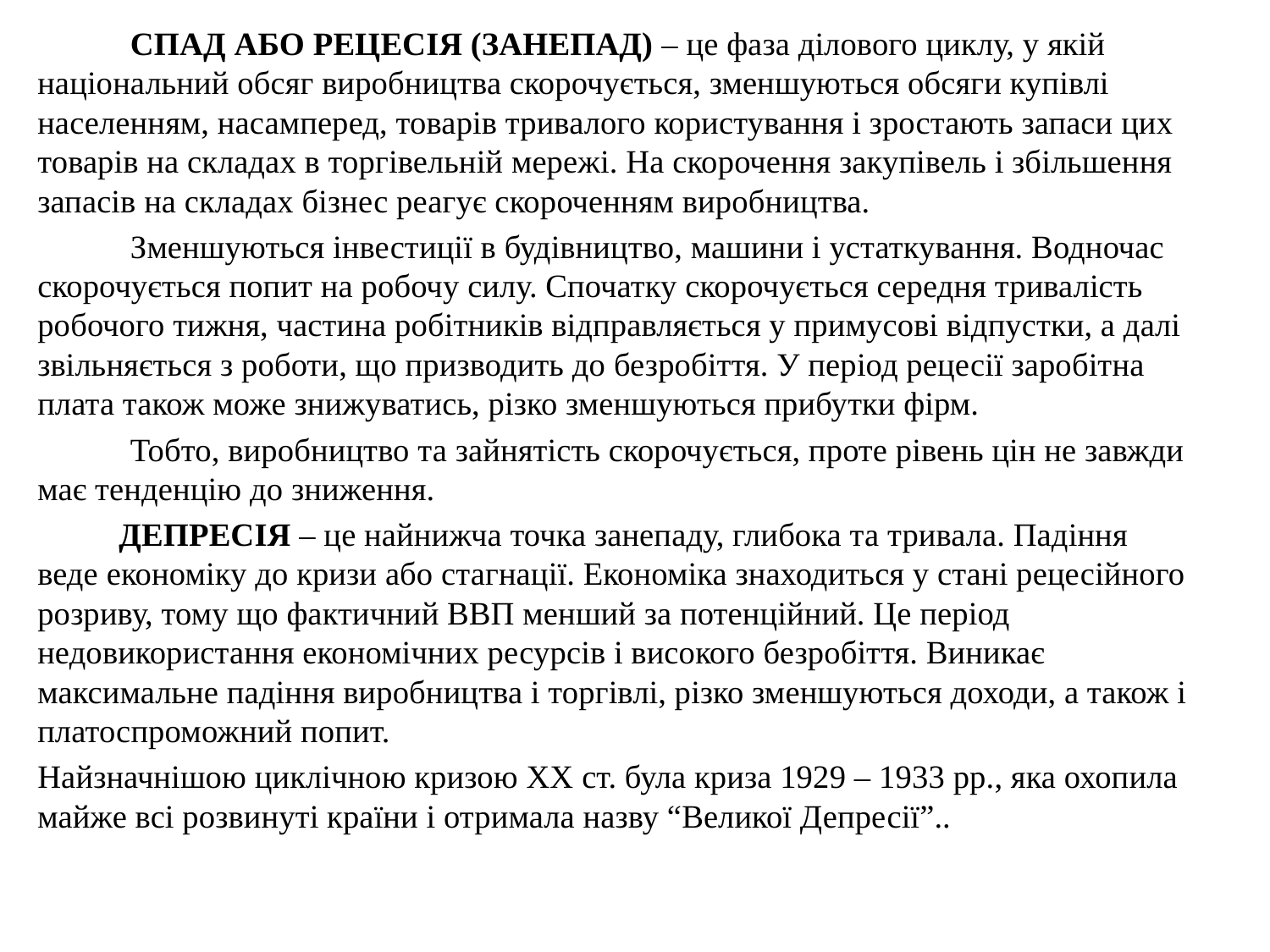

СПАД АБО РЕЦЕСІЯ (ЗАНЕПАД) – це фаза ділового циклу, у якій національний обсяг виробництва скорочується, зменшуються обсяги купівлі населенням, насамперед, товарів тривалого користування і зростають запаси цих товарів на складах в торгівельній мережі. На скорочення закупівель і збільшення запасів на складах бізнес реагує скороченням виробництва.
Зменшуються інвестиції в будівництво, машини і устаткування. Водночас скорочується попит на робочу силу. Спочатку скорочується середня тривалість робочого тижня, частина робітників відправляється у примусові відпустки, а далі звільняється з роботи, що призводить до безробіття. У період рецесії заробітна плата також може знижуватись, різко зменшуються прибутки фірм.
Тобто, виробництво та зайнятість скорочується, проте рівень цін не завжди має тенденцію до зниження.
ДЕПРЕСІЯ – це найнижча точка занепаду, глибока та тривала. Падіння веде економіку до кризи або стагнації. Економіка знаходиться у стані рецесійного розриву, тому що фактичний ВВП менший за потенційний. Це період недовикористання економічних ресурсів і високого безробіття. Виникає максимальне падіння виробництва і торгівлі, різко зменшуються доходи, а також і платоспроможний попит.
Найзначнішою циклічною кризою ХХ ст. була криза 1929 – 1933 рр., яка охопила майже всі розвинуті країни і отримала назву “Великої Депресії”..